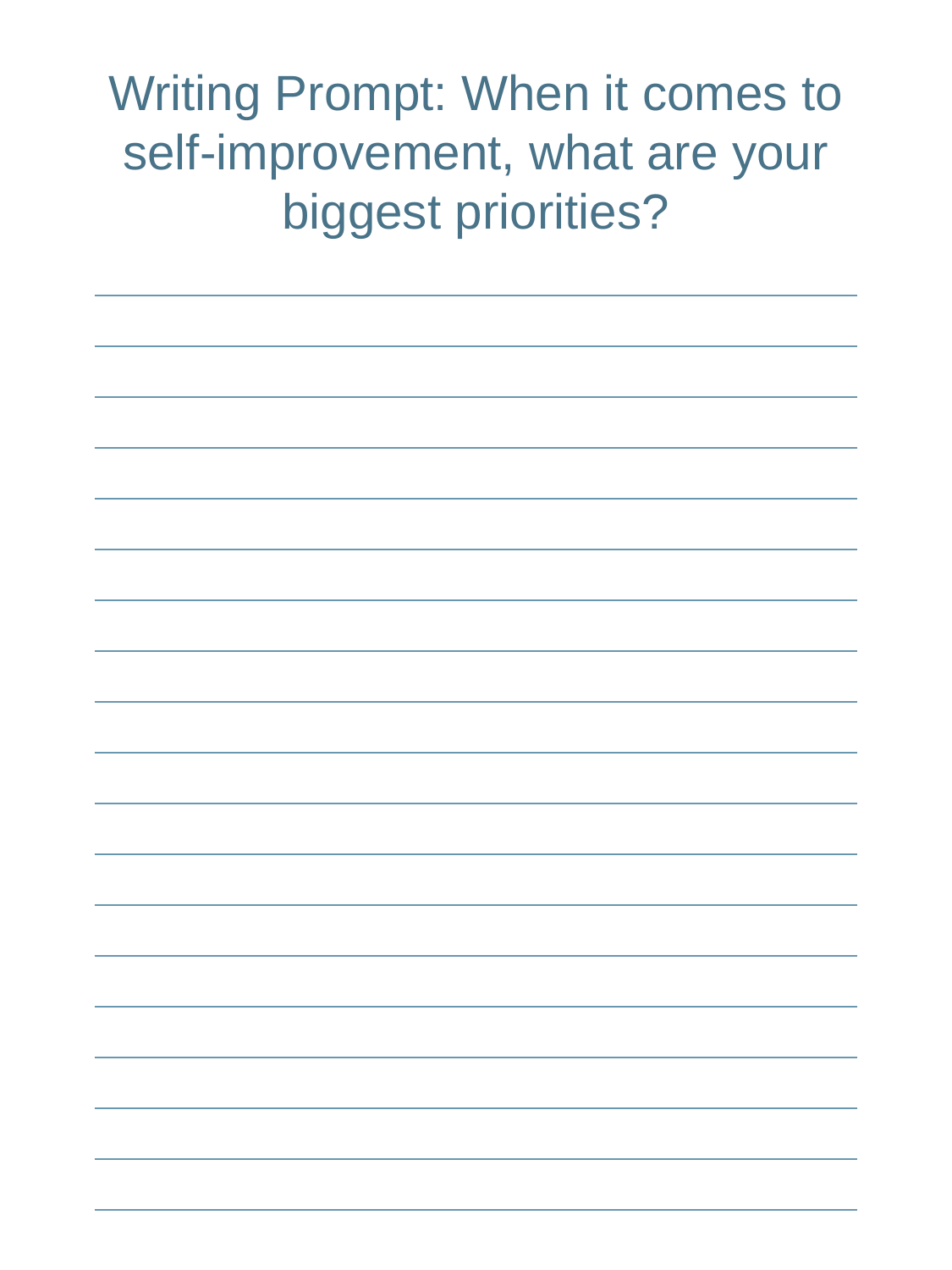

Writing Prompt: When it comes to self-improvement, what are your biggest priorities?
|  |
| --- |
|  |
|  |
|  |
|  |
|  |
|  |
|  |
|  |
|  |
|  |
|  |
|  |
|  |
|  |
|  |
|  |
|  |